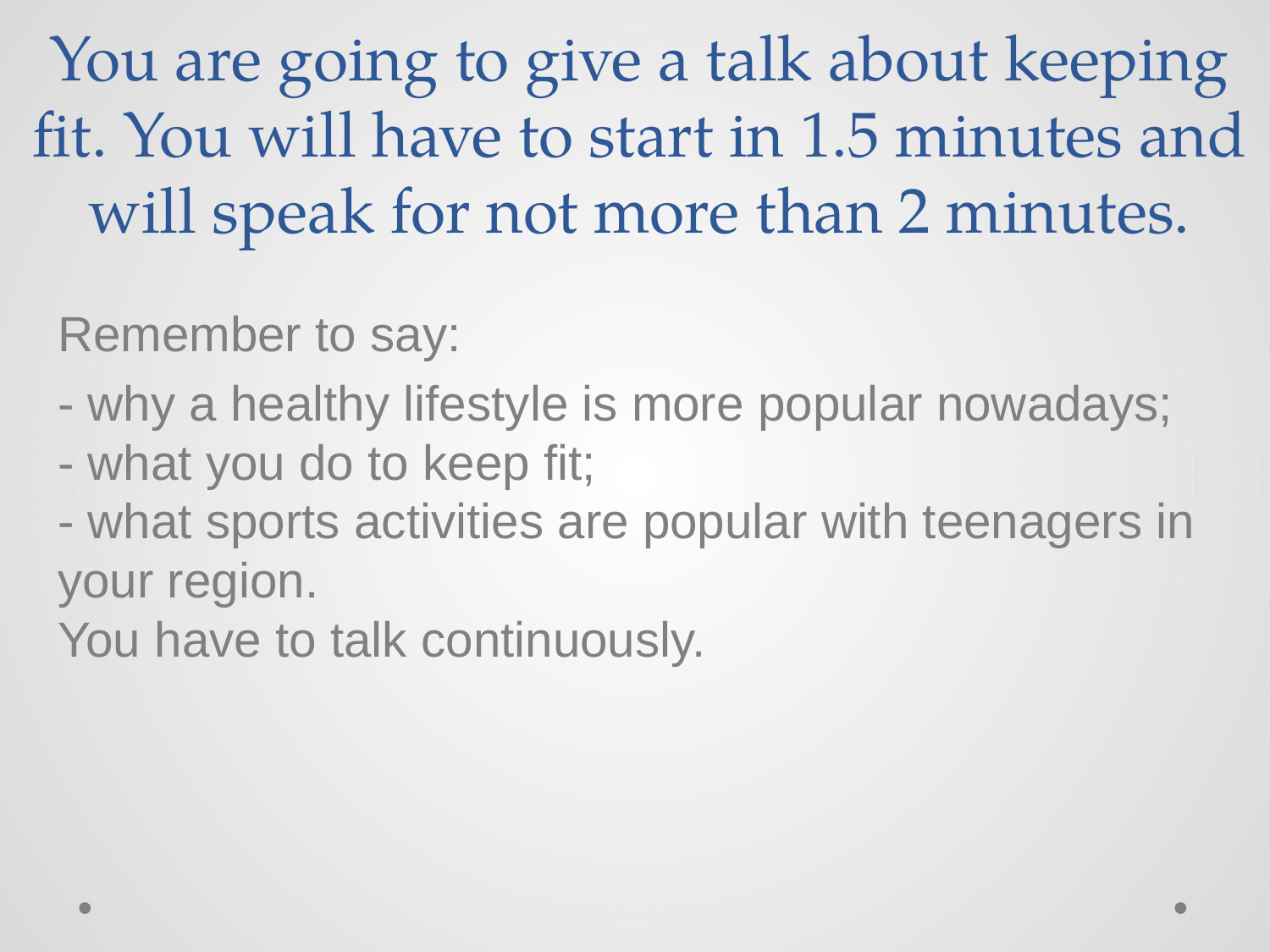

# You are going to give a talk about keeping fit. You will have to start in 1.5 minutes and will speak for not more than 2 minutes.
Remember to say:
- why a healthy lifestyle is more popular nowadays;
- what you do to keep fit;
- what sports activities are popular with teenagers in your region.
You have to talk continuously.